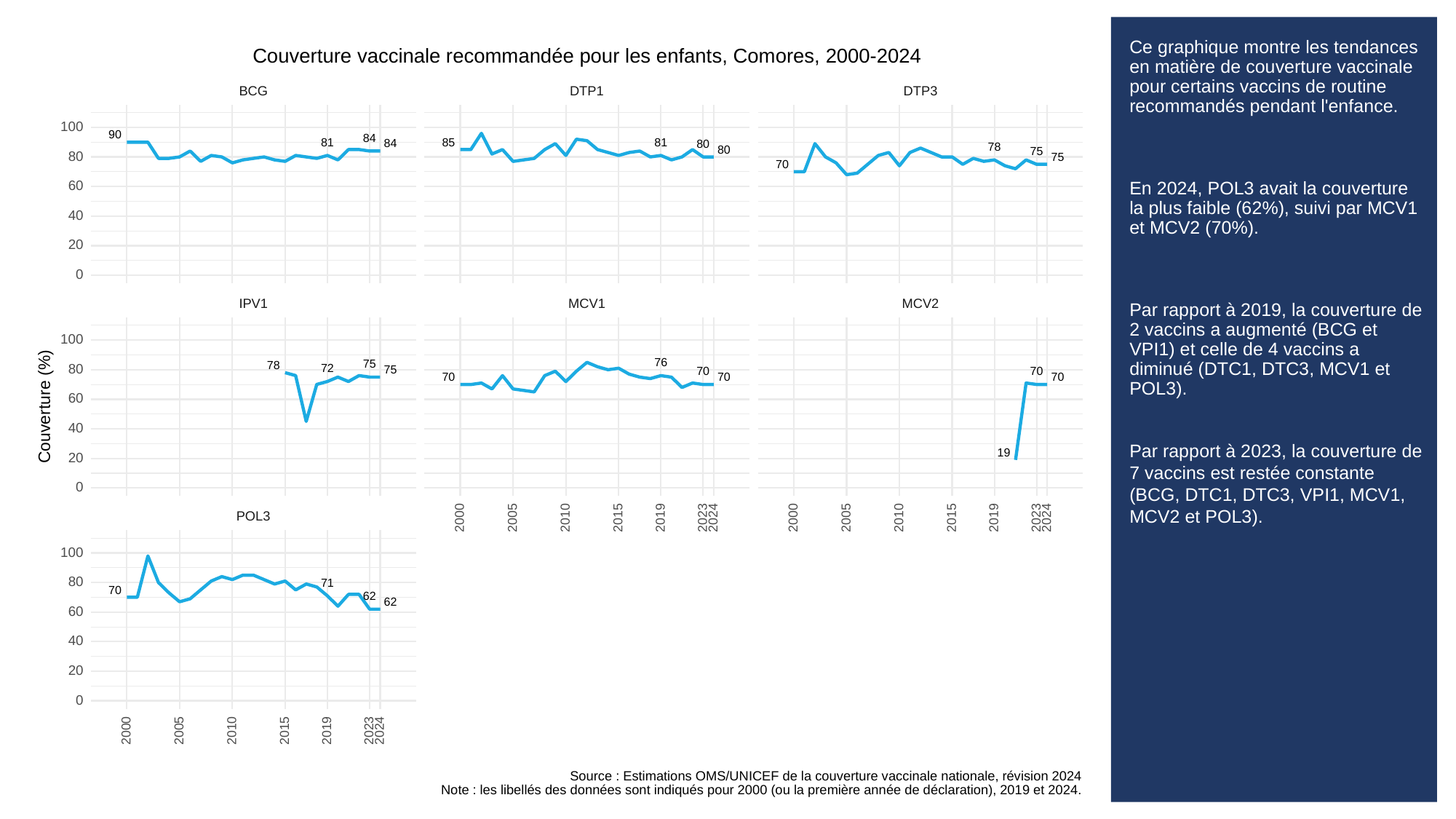

# Ce graphique montre les tendances en matière de couverture vaccinale pour certains vaccins de routine recommandés pendant l'enfance.

En 2024, POL3 avait la couverture la plus faible (62%), suivi par MCV1 et MCV2 (70%).

Par rapport à 2019, la couverture de 2 vaccins a augmenté (BCG et VPI1) et celle de 4 vaccins a diminué (DTC1, DTC3, MCV1 et POL3).

Par rapport à 2023, la couverture de 7 vaccins est restée constante (BCG, DTC1, DTC3, VPI1, MCV1, MCV2 et POL3).

Couverture vaccinale recommandée pour les enfants, Comores, 2000-2024
BCG
DTP3
DTP1

100

90

84
85
81
81
84
80

78

80
75
80
75

70

60

40

20

0

MCV1
MCV2
IPV1

100

76
75
78

80
72
75
70
70

70
70
70

60
Couverture (%)

40

19
20

0

POL3
2023
2023
2000
2005
2010
2015
2019
2024
2000
2005
2010
2015
2019
2024

100

80
71

70
62

62
60

40

20

0

2023
2000
2005
2010
2015
2019
2024
Source : Estimations OMS/UNICEF de la couverture vaccinale nationale, révision 2024
Note : les libellés des données sont indiqués pour 2000 (ou la première année de déclaration), 2019 et 2024.